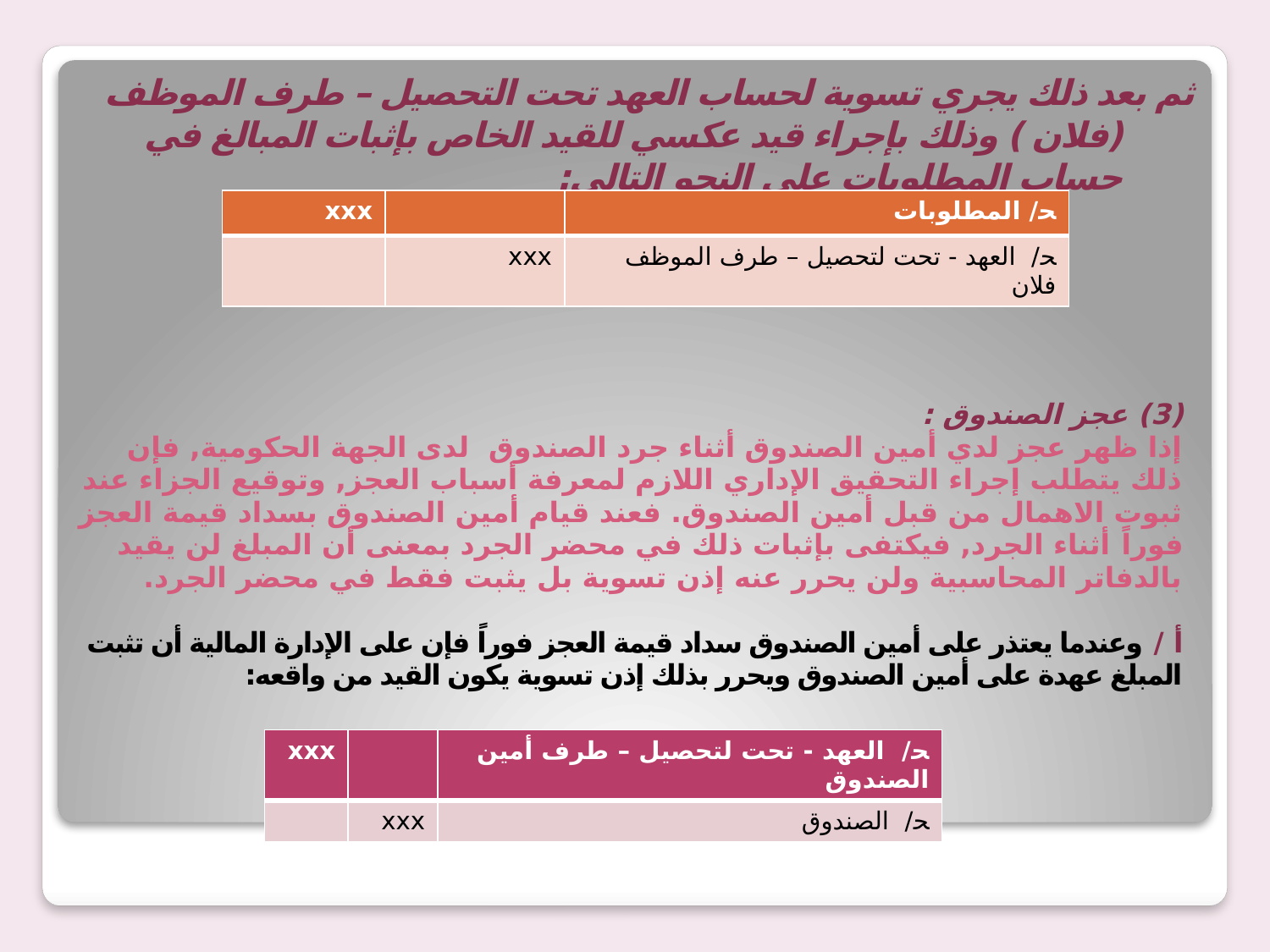

ثم بعد ذلك يجري تسوية لحساب العهد تحت التحصيل – طرف الموظف (فلان ) وذلك بإجراء قيد عكسي للقيد الخاص بإثبات المبالغ في حساب المطلوبات على النحو التالي:

| xxx |  | ﺤ/ المطلوبات |
| --- | --- | --- |
|  | xxx | ﺤ/ العهد - تحت لتحصيل – طرف الموظف فلان |
# (3) عجز الصندوق : إذا ظهر عجز لدي أمين الصندوق أثناء جرد الصندوق  لدى الجهة الحكومية, فإن ذلك يتطلب إجراء التحقيق الإداري اللازم لمعرفة أسباب العجز, وتوقيع الجزاء عند ثبوت الاهمال من قبل أمين الصندوق. فعند قيام أمين الصندوق بسداد قيمة العجز فوراً أثناء الجرد, فيكتفى بإثبات ذلك في محضر الجرد بمعنى أن المبلغ لن يقيد بالدفاتر المحاسبية ولن يحرر عنه إذن تسوية بل يثبت فقط في محضر الجرد. أ / وعندما يعتذر على أمين الصندوق سداد قيمة العجز فوراً فإن على الإدارة المالية أن تثبت المبلغ عهدة على أمين الصندوق ويحرر بذلك إذن تسوية يكون القيد من واقعه:
| xxx |  | ﺤ/ العهد - تحت لتحصيل – طرف أمين الصندوق |
| --- | --- | --- |
|  | xxx | ﺤ/ الصندوق |